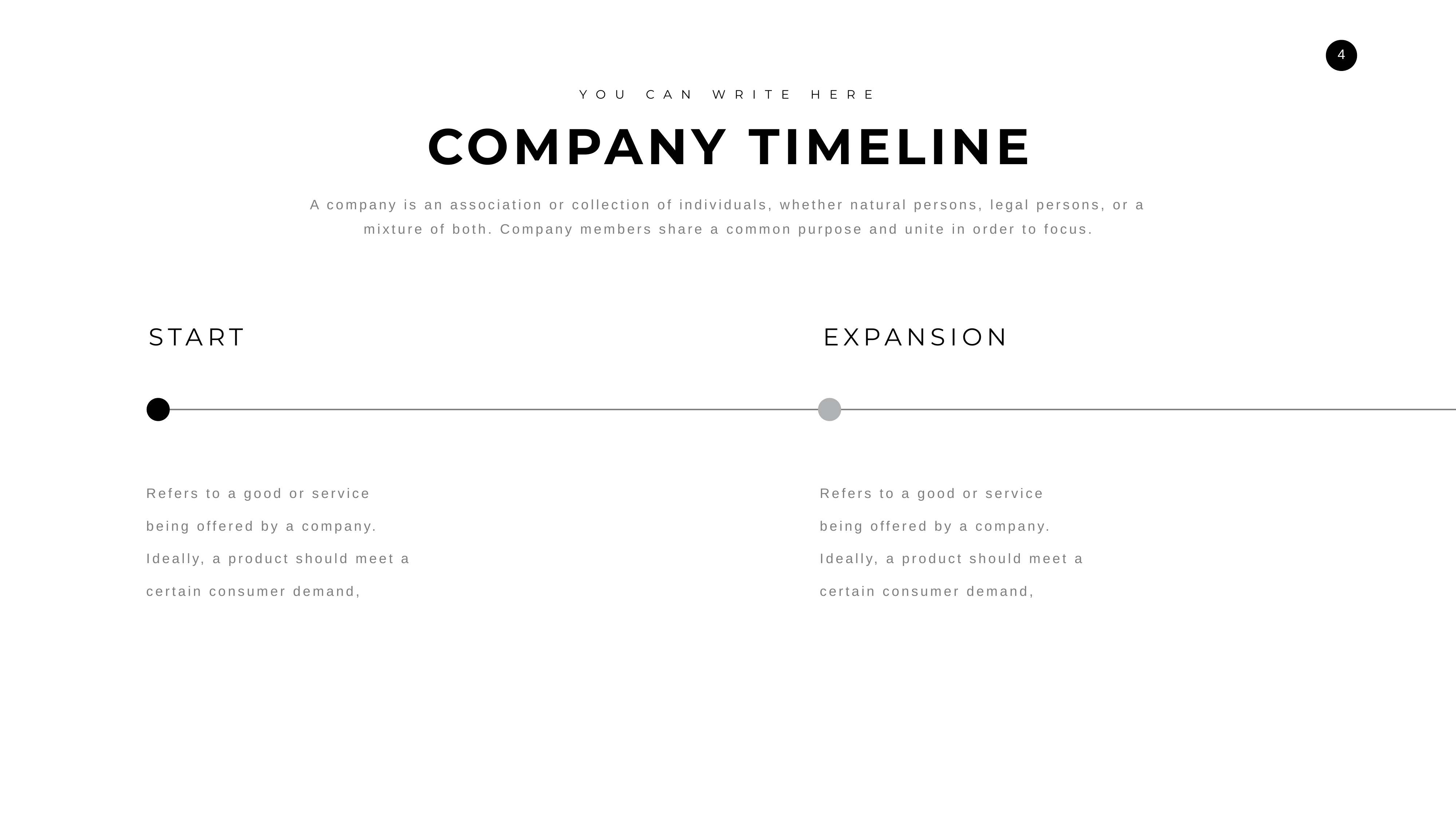

YOU CAN WRITE HERE
COMPANY TIMELINE
A company is an association or collection of individuals, whether natural persons, legal persons, or a mixture of both. Company members share a common purpose and unite in order to focus.
START
EXPANSION

Refers to a good or service being offered by a company. Ideally, a product should meet a certain consumer demand,
Refers to a good or service being offered by a company. Ideally, a product should meet a certain consumer demand,